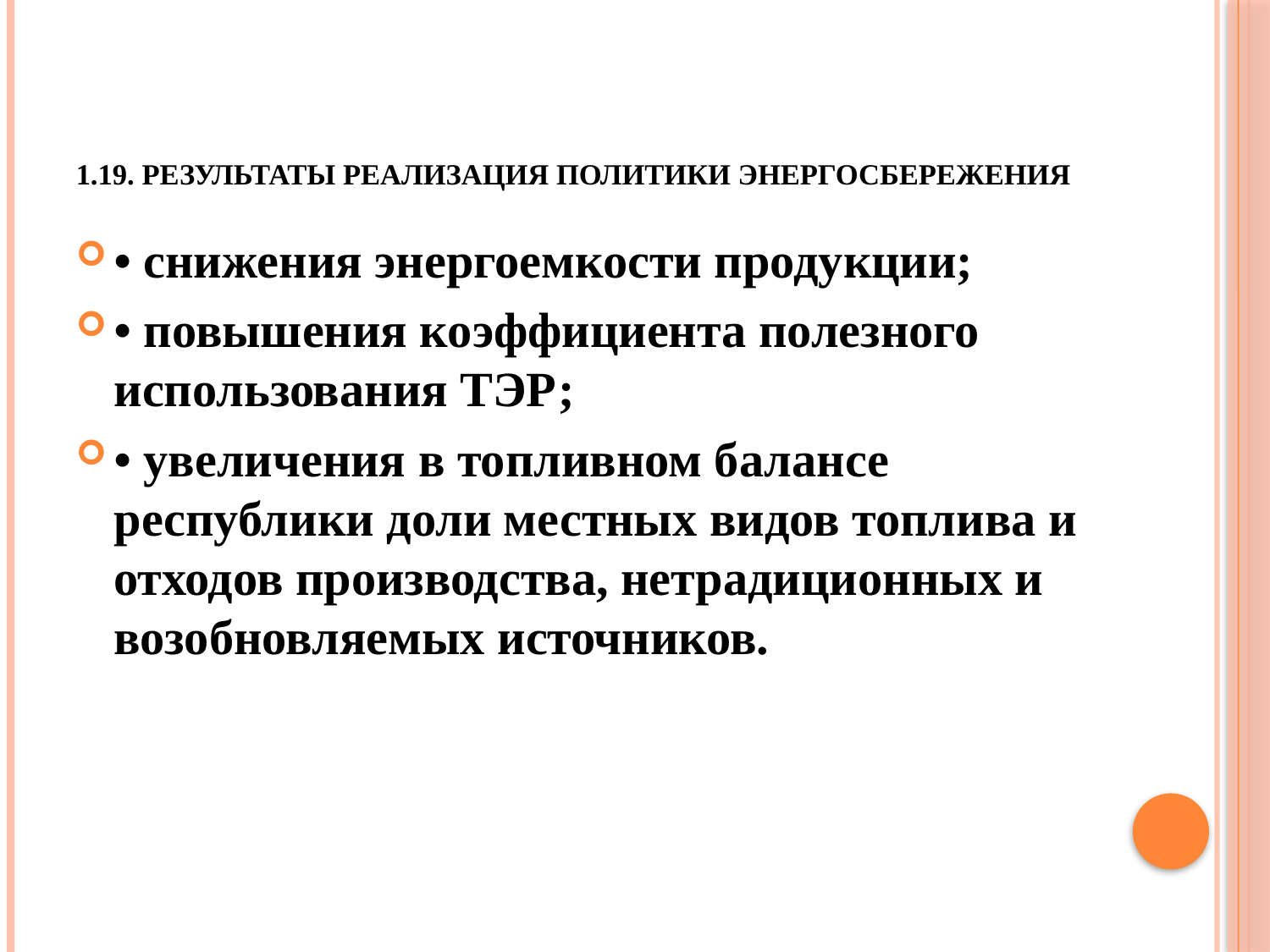

# 1.19. Результаты реализация политики энергосбережения
• снижения энергоемкости продукции;
• повышения коэффициента полезного использования ТЭР;
• увеличения в топливном балансе республики доли местных видов топлива и отходов производства, нетрадиционных и возобновляемых источников.